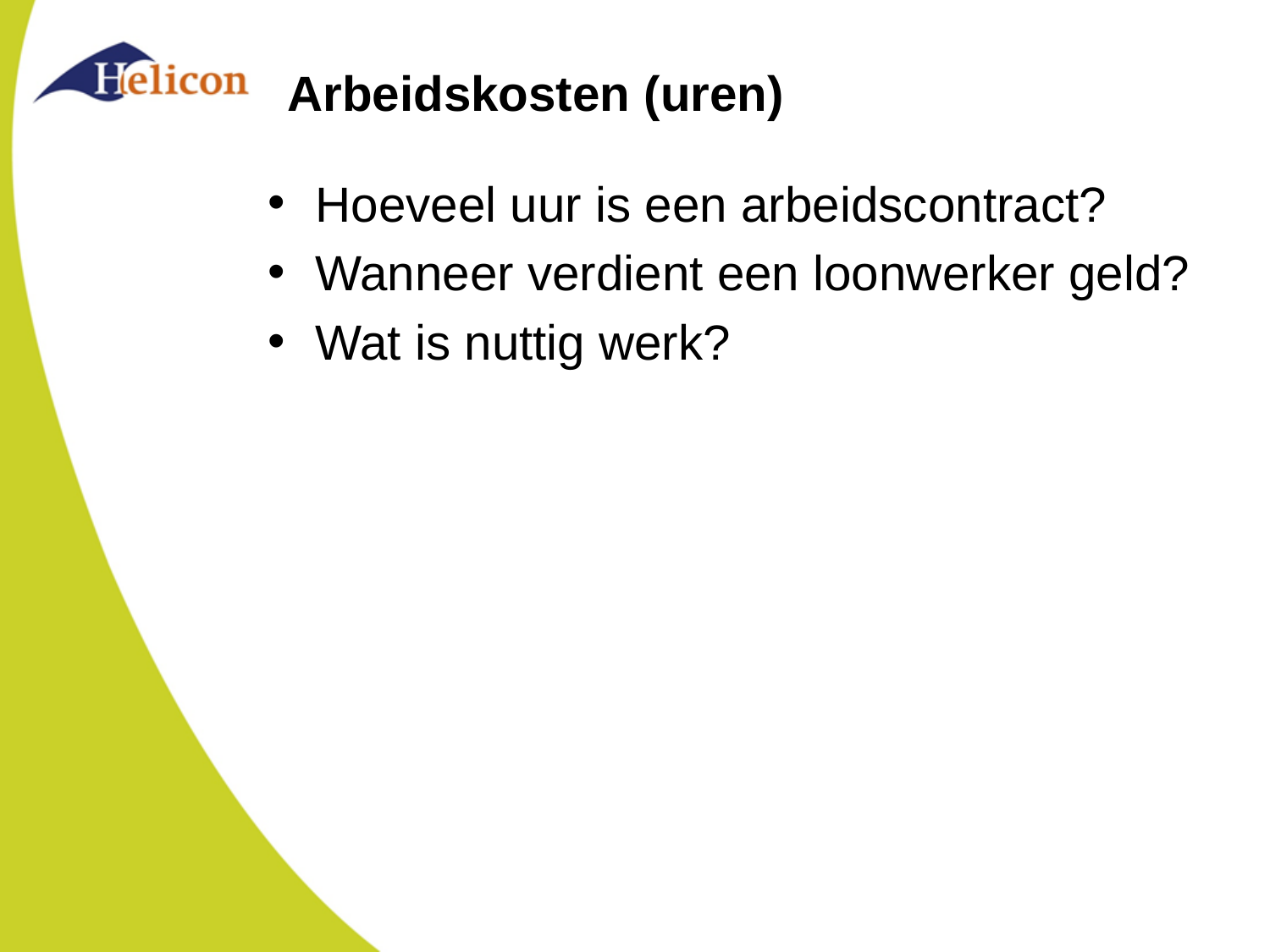

# Arbeidskosten (uren)
Hoeveel uur is een arbeidscontract?
Wanneer verdient een loonwerker geld?
Wat is nuttig werk?